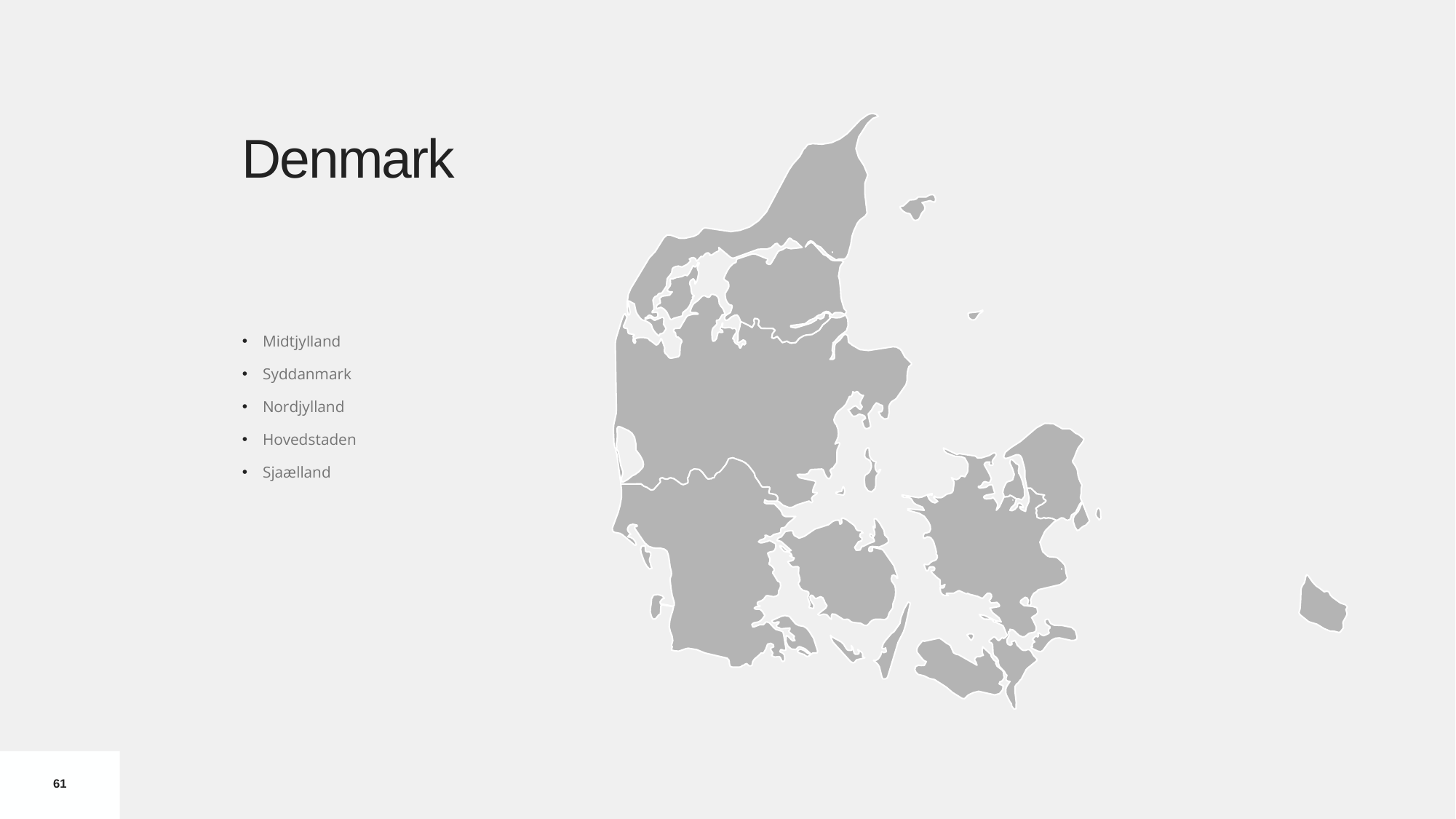

# Denmark

Midtjylland
Syddanmark
Nordjylland
Hovedstaden
Sjaælland